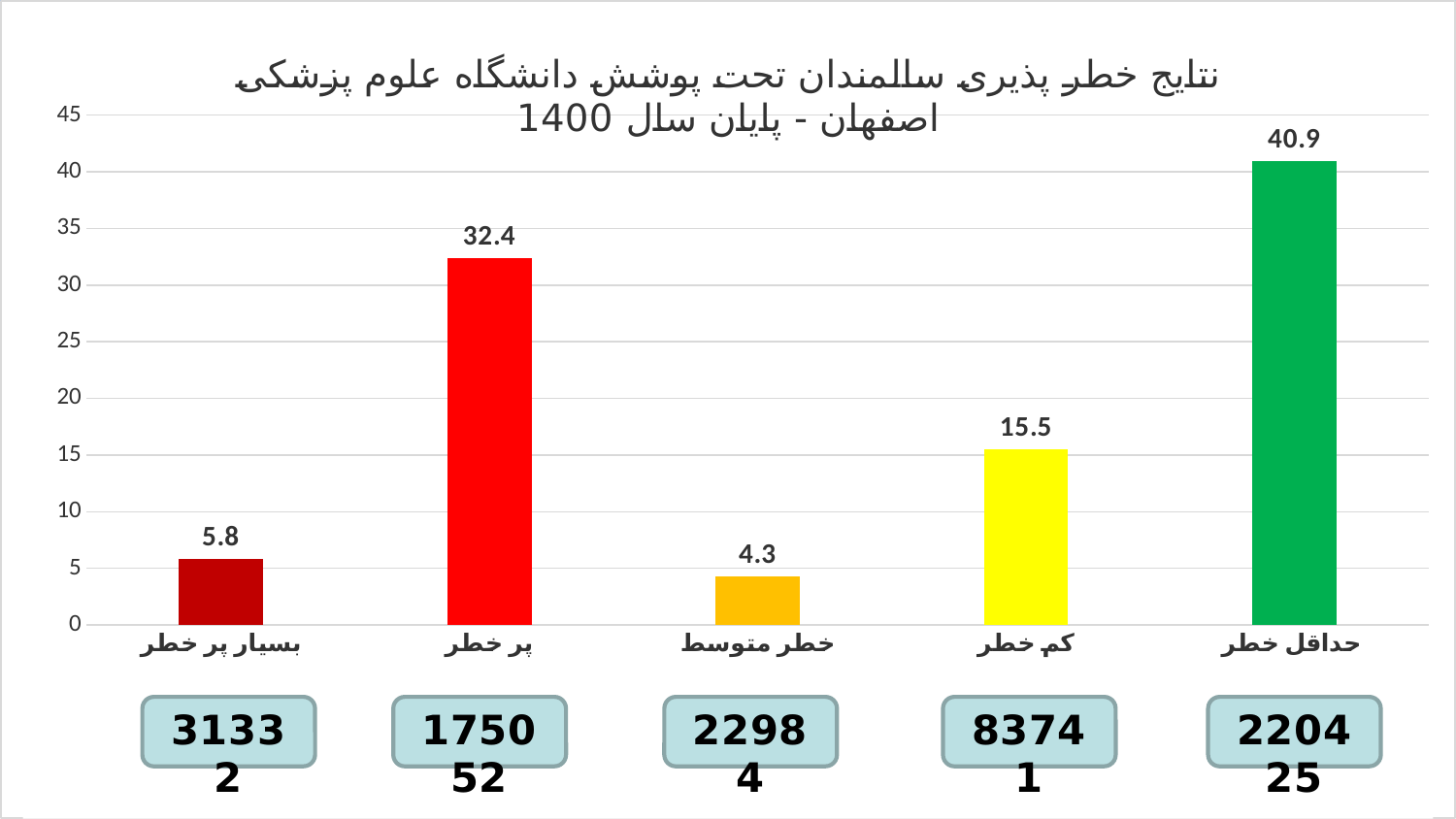

### Chart: پوشش مراقبت شناسایی و طبقه بندی خطر پذیری سالمندان - 1400.8.7

| Category |
|---|

### Chart: نتایج خطر پذیری سالمندان تحت پوشش دانشگاه علوم پزشکی اصفهان - پایان سال 1400

| Category | نتایج خطر پذیری سالمندان دانشگاه علوم پزشکی اصفهان تا 1400/12/20 |
|---|---|
| بسیار پر خطر | 5.8 |
| پر خطر | 32.4 |
| خطر متوسط | 4.3 |
| کم خطر | 15.5 |
| حداقل خطر  | 40.9 |